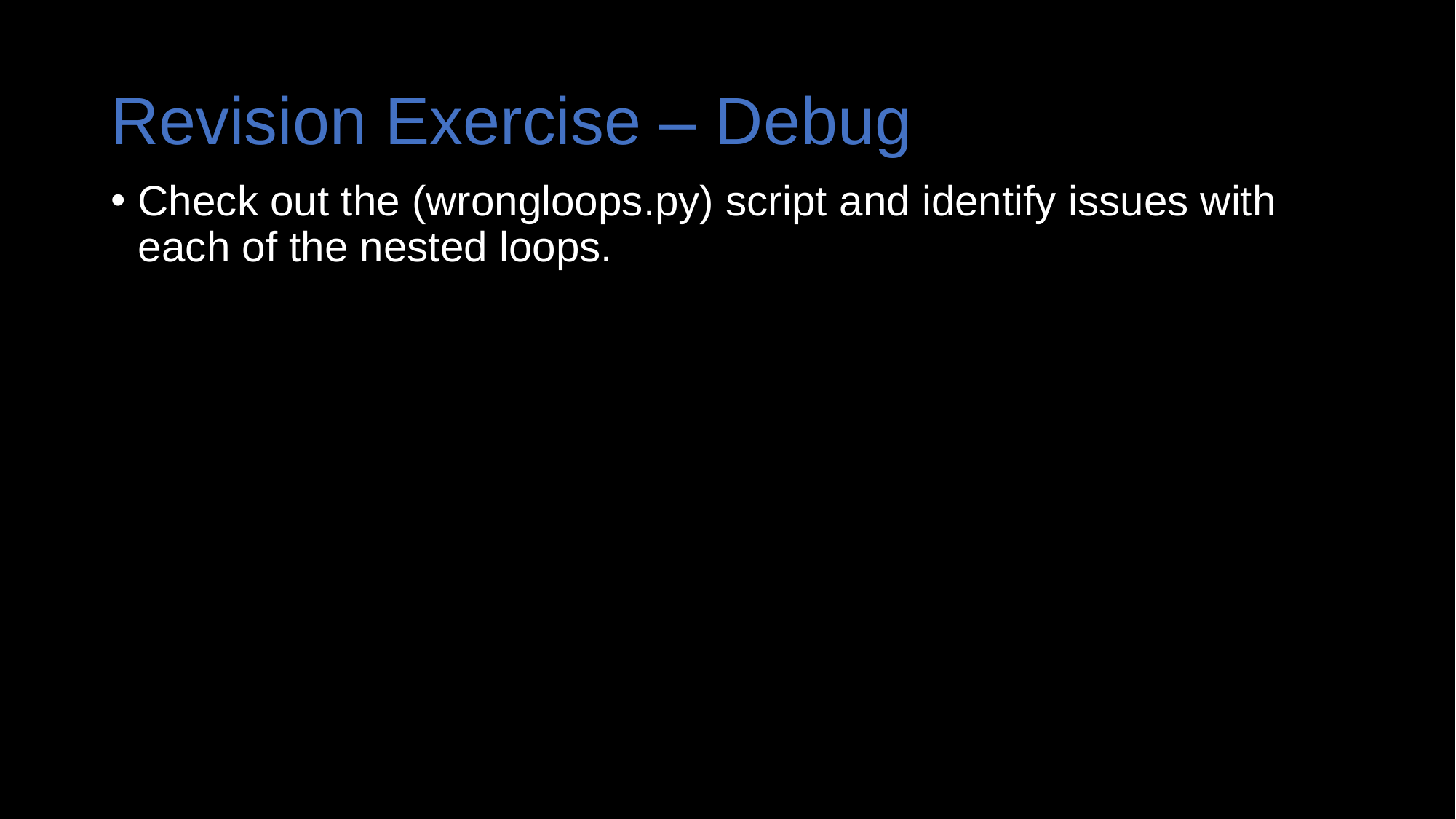

# Revision Exercise – Debug
Check out the (wrongloops.py) script and identify issues with each of the nested loops.